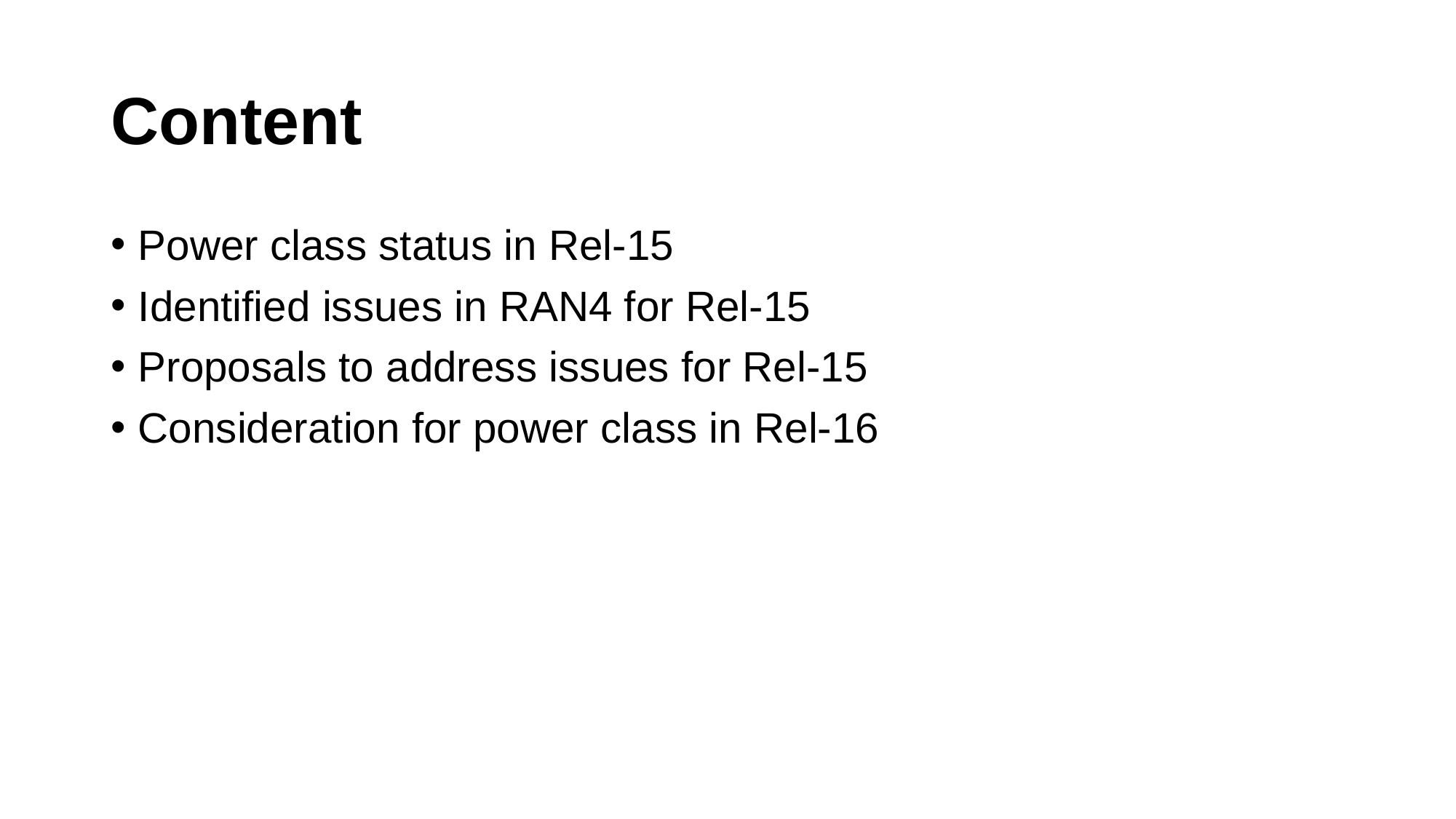

# Content
Power class status in Rel-15
Identified issues in RAN4 for Rel-15
Proposals to address issues for Rel-15
Consideration for power class in Rel-16